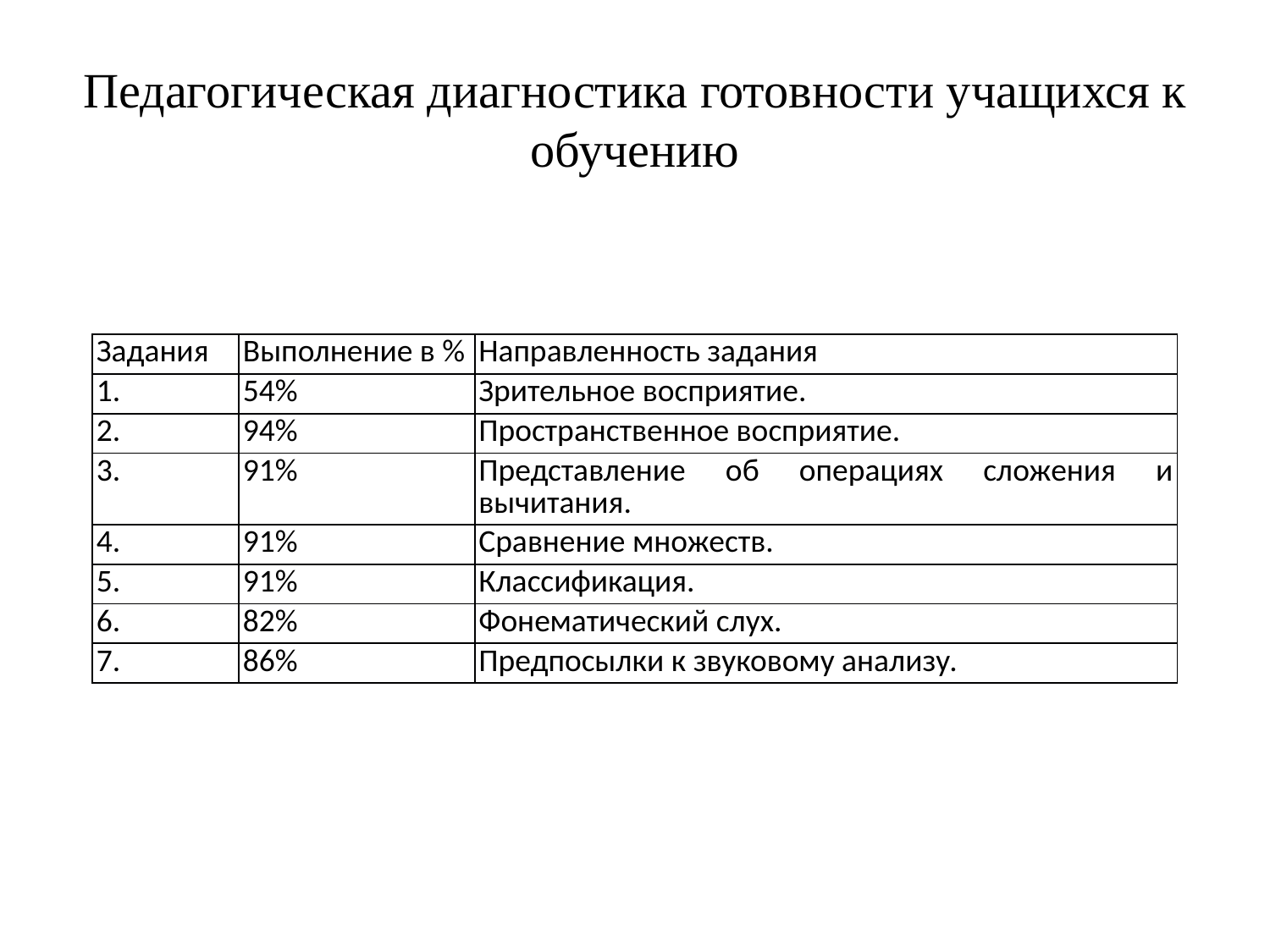

# Педагогическая диагностика готовности учащихся к обучению
| Задания | Выполнение в % | Направленность задания |
| --- | --- | --- |
| 1. | 54% | Зрительное восприятие. |
| 2. | 94% | Пространственное восприятие. |
| 3. | 91% | Представление об операциях сложения и вычитания. |
| 4. | 91% | Сравнение множеств. |
| 5. | 91% | Классификация. |
| 6. | 82% | Фонематический слух. |
| 7. | 86% | Предпосылки к звуковому анализу. |